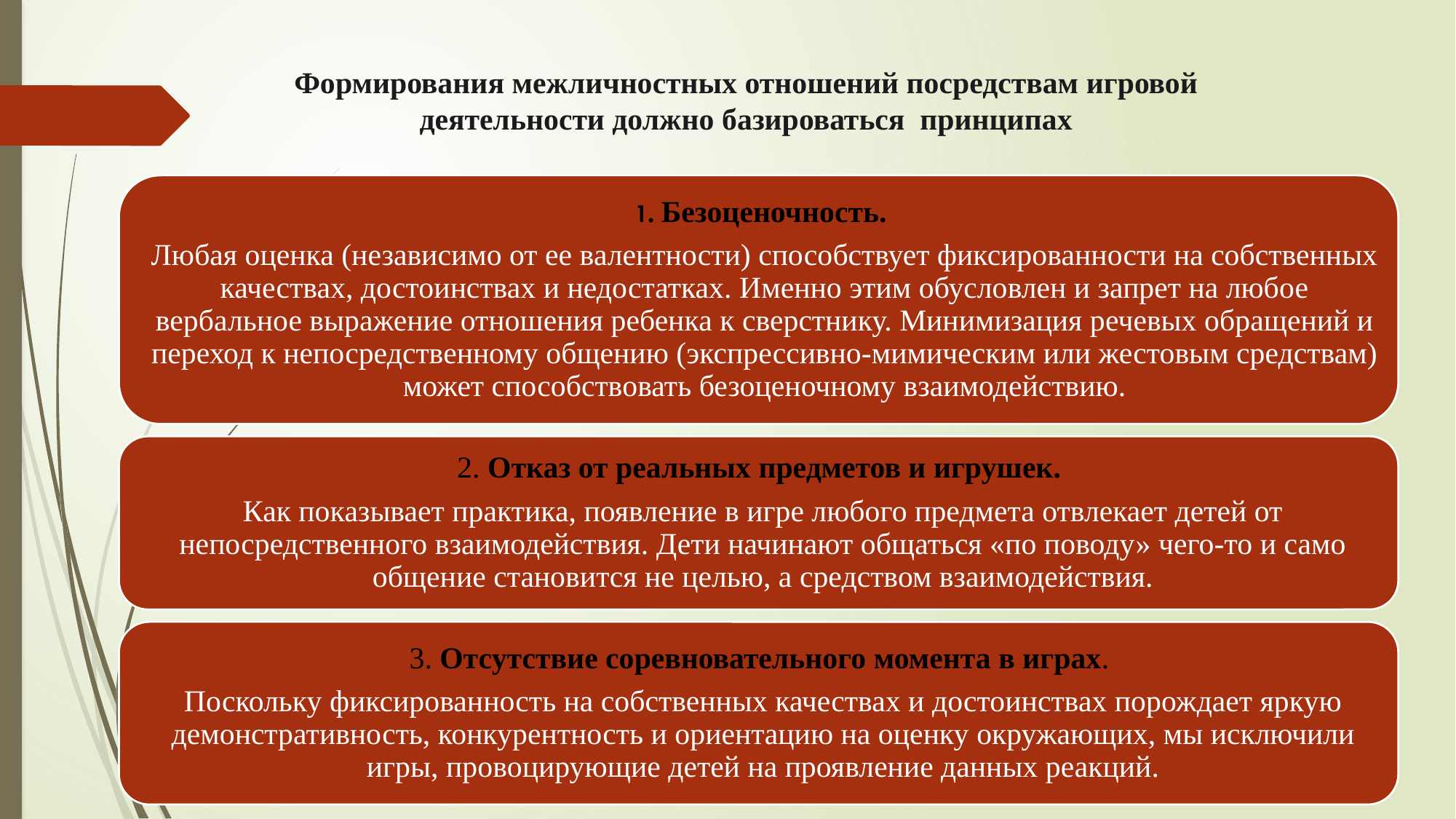

# Формирования межличностных отношений посредствам игровой деятельности должно базироваться  принципах
1. Безоценочность.
Любая оценка (независимо от ее валентности) способствует фиксированности на собственных качествах, достоинствах и недостатках. Именно этим обусловлен и запрет на любое вербальное выражение отношения ребенка к сверстнику. Минимизация речевых обращений и переход к непосредственному общению (экспрессивно-мимическим или жестовым средствам) может способствовать безоценочному взаимодействию.
2. Отказ от реальных предметов и игрушек.
Как показывает практика, появление в игре любого предмета отвлекает детей от непосредственного взаимодействия. Дети начинают общаться «по поводу» чего-то и само общение становится не целью, а средством взаимодействия.
3. Отсутствие соревновательного момента в играх.
Поскольку фиксированность на собственных качествах и достоинствах порождает яркую демонстративность, конкурентность и ориентацию на оценку окружающих, мы исключили игры, провоцирующие детей на проявление данных реакций.